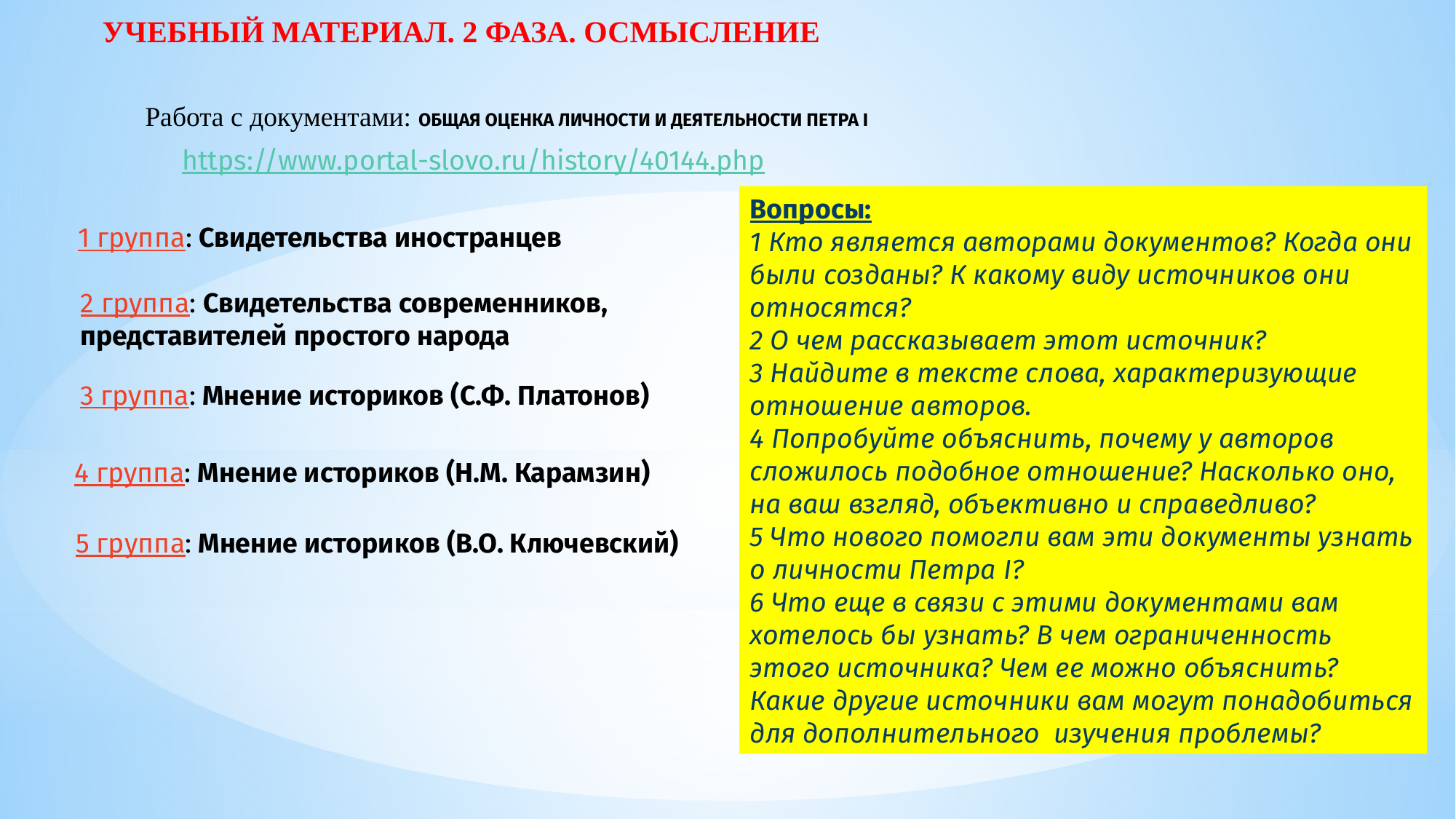

Учебный материал. 2 фаза. Осмысление
Работа с документами: ОБЩАЯ ОЦЕНКА ЛИЧНОСТИ И ДЕЯТЕЛЬНОСТИ ПЕТРА I
https://www.portal-slovo.ru/history/40144.php

Вопросы:
1 Кто является авторами документов? Когда они были созданы? К какому виду источников они относятся?
2 О чем рассказывает этот источник?
3 Найдите в тексте слова, характеризующие отношение авторов.
4 Попробуйте объяснить, почему у авторов сложилось подобное отношение? Насколько оно, на ваш взгляд, объективно и справедливо?
5 Что нового помогли вам эти документы узнать о личности Петра I?
6 Что еще в связи с этими документами вам хотелось бы узнать? В чем ограниченность этого источника? Чем ее можно объяснить? Какие другие источники вам могут понадобиться для дополнительного  изучения проблемы?
1 группа: Свидетельства иностранцев
2 группа: Свидетельства современников,
представителей простого народа
3 группа: Мнение историков (С.Ф. Платонов)
4 группа: Мнение историков (Н.М. Карамзин)
5 группа: Мнение историков (В.О. Ключевский)